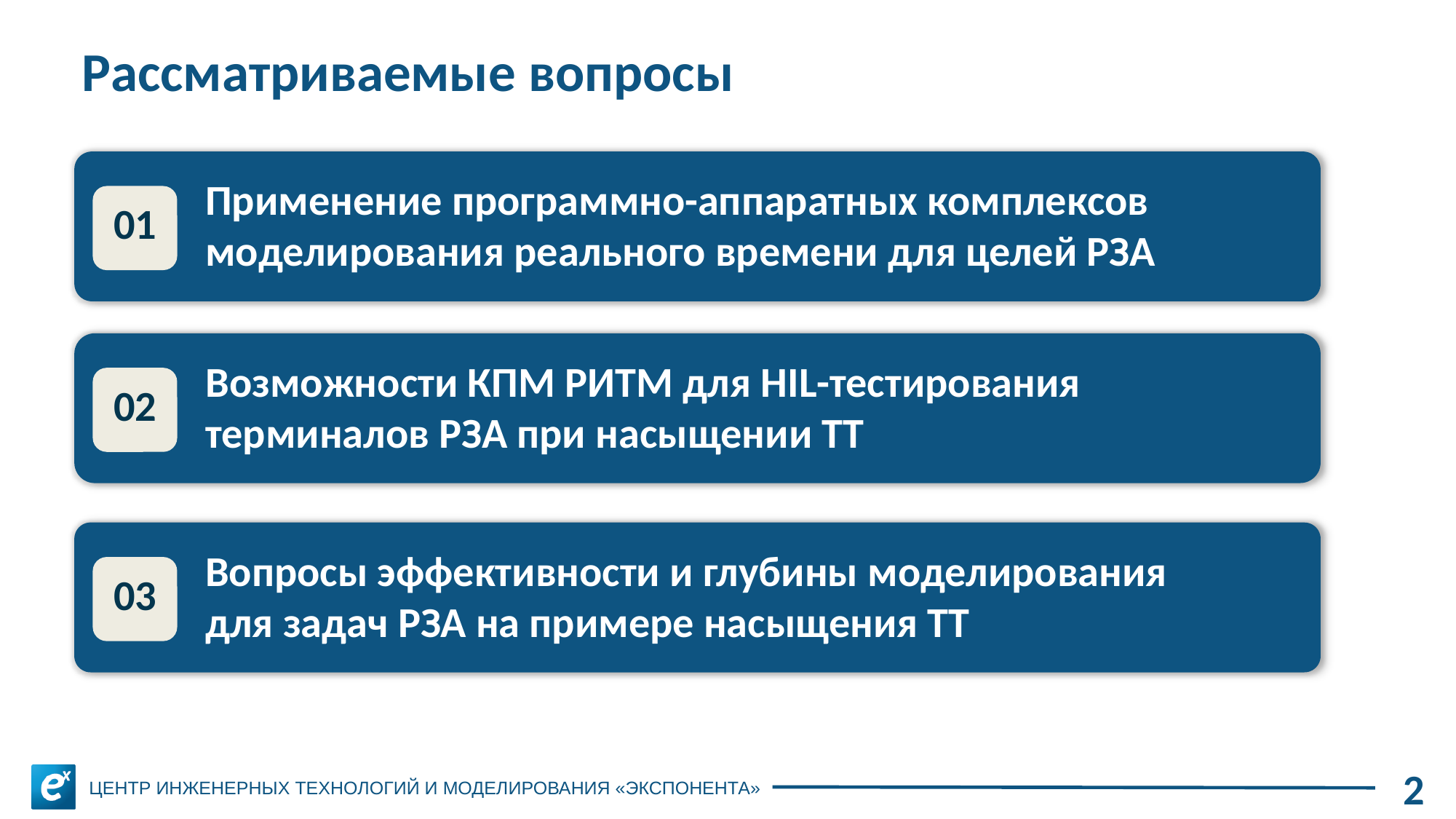

# Рассматриваемые вопросы

Применение программно-аппаратных комплексов моделирования реального времени для целей РЗА

01

Возможности КПМ РИТМ для HIL-тестирования терминалов РЗА при насыщении ТТ

02

Вопросы эффективности и глубины моделирования для задач РЗА на примере насыщения ТТ

03